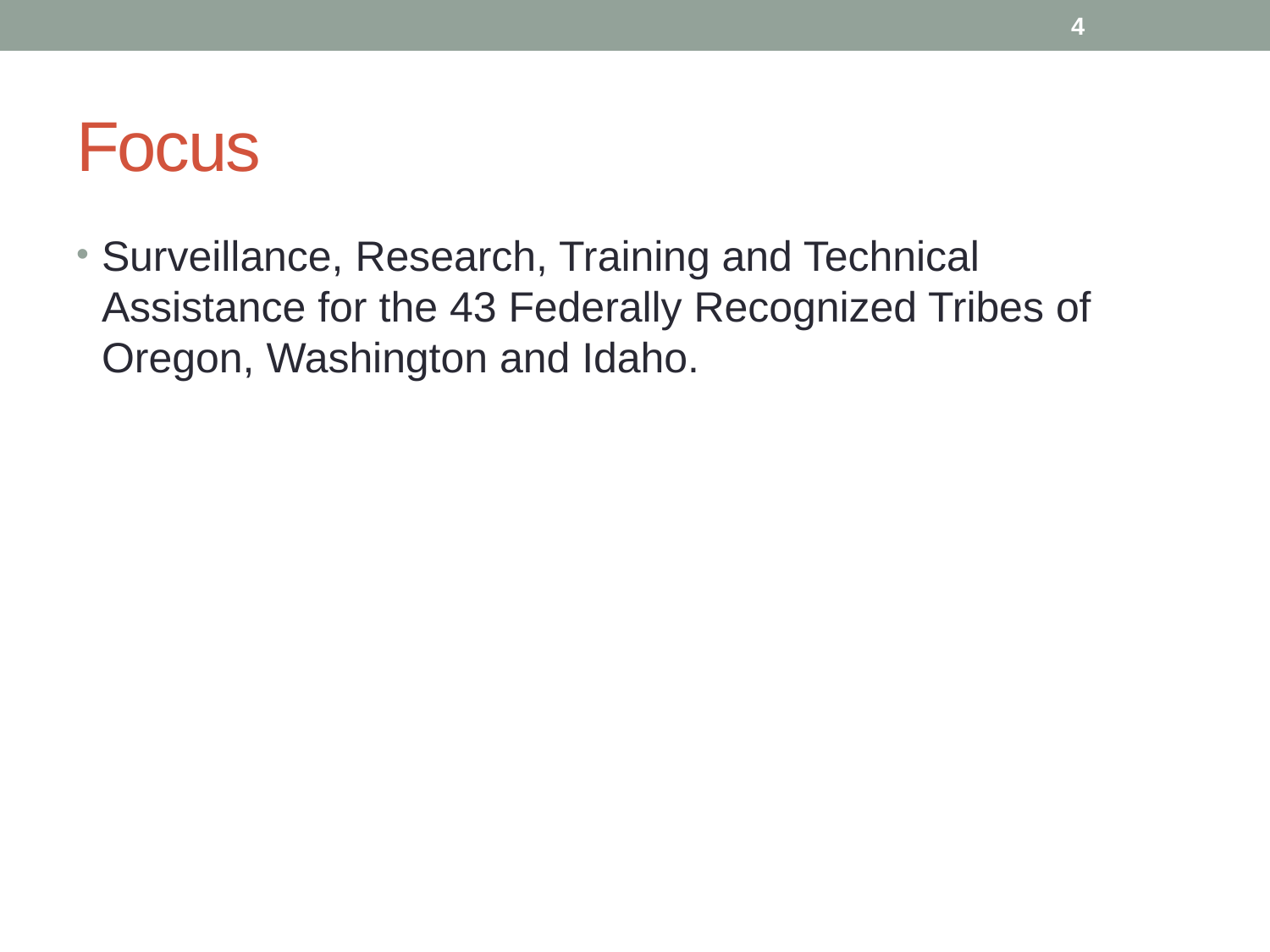

4
# Focus
Surveillance, Research, Training and Technical Assistance for the 43 Federally Recognized Tribes of Oregon, Washington and Idaho.